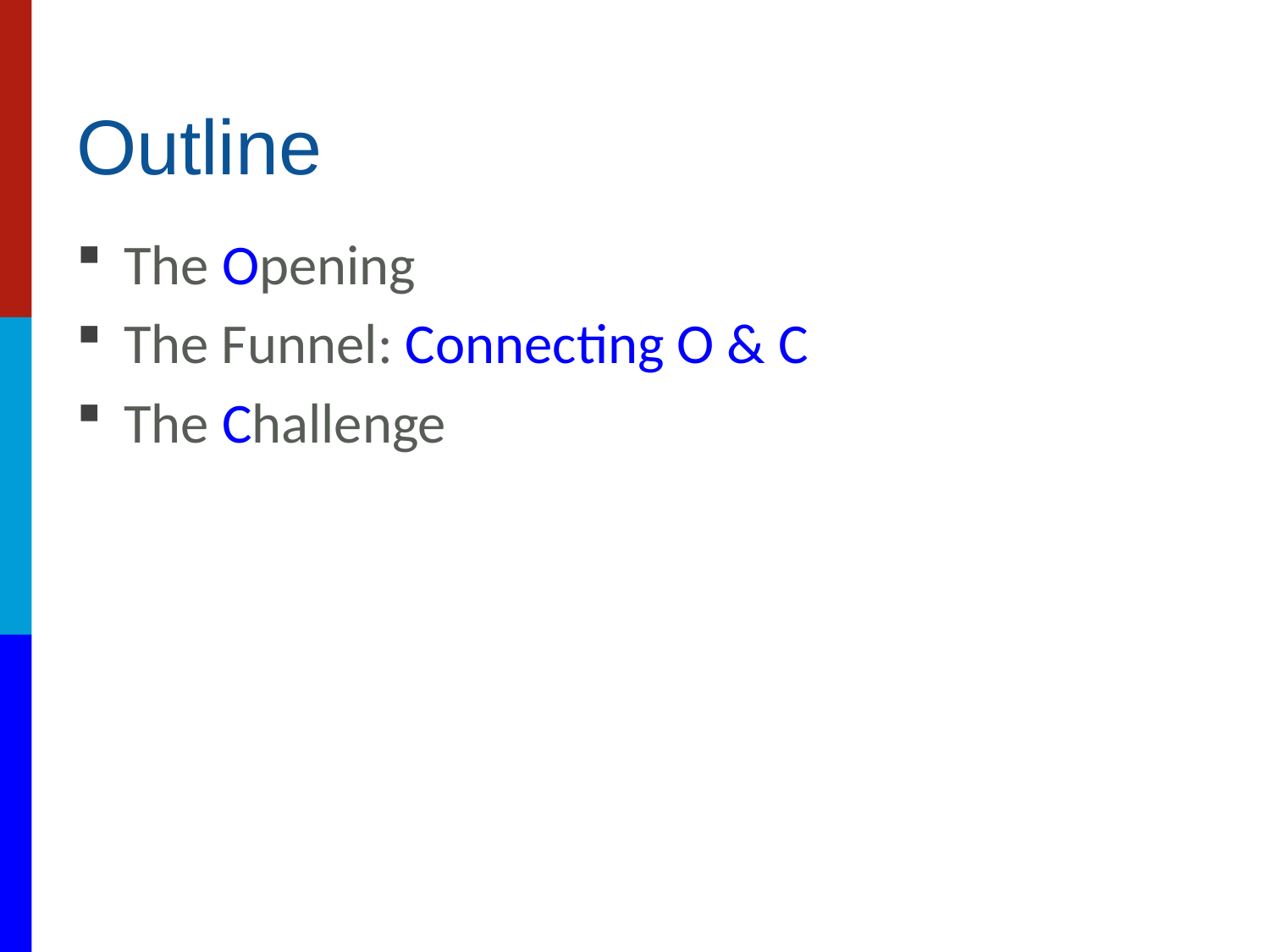

# Outline
The Opening
The Funnel: Connecting O & C
The Challenge